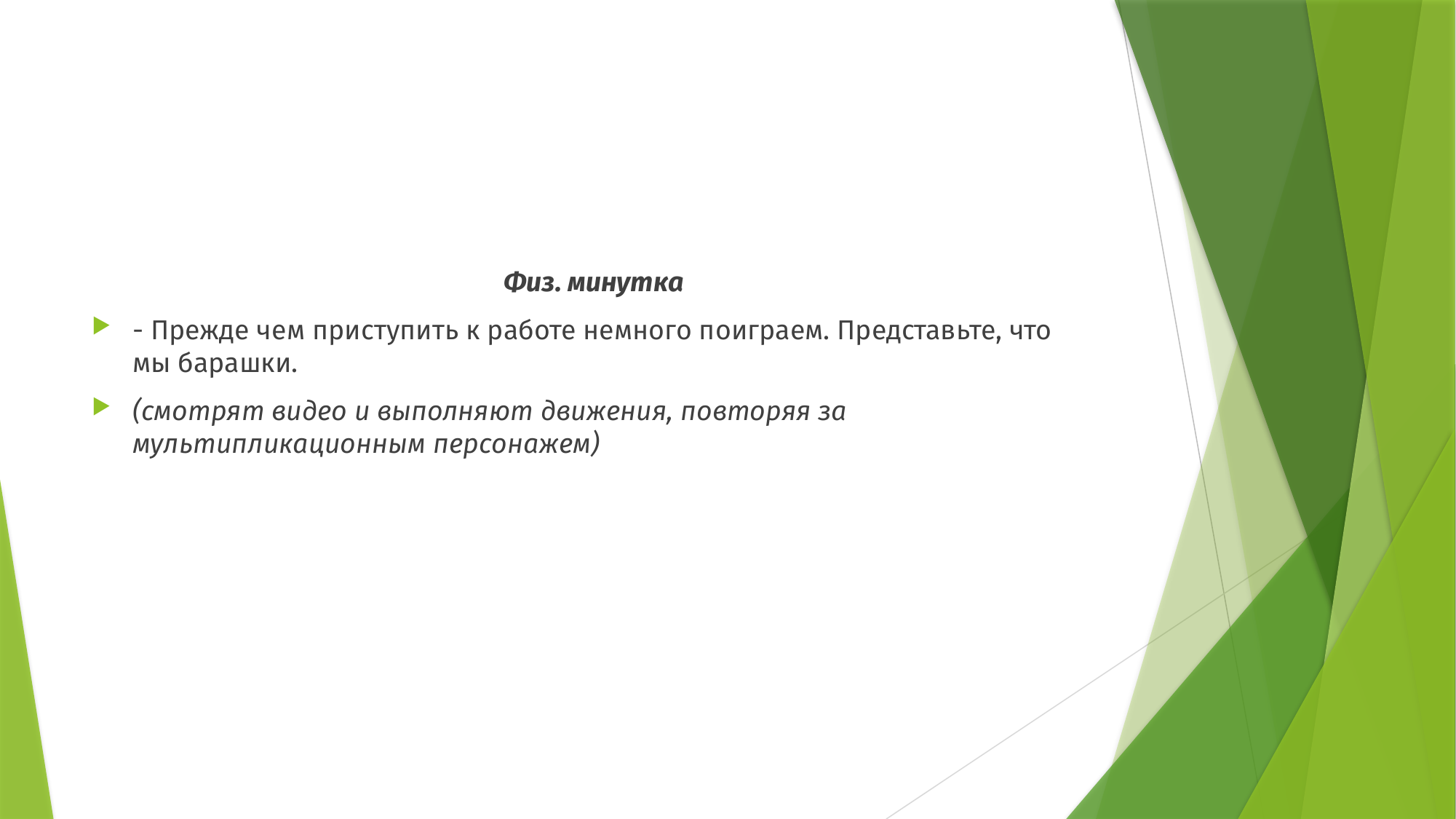

#
Физ. минутка
- Прежде чем приступить к работе немного поиграем. Представьте, что мы барашки.
(смотрят видео и выполняют движения, повторяя за мультипликационным персонажем)